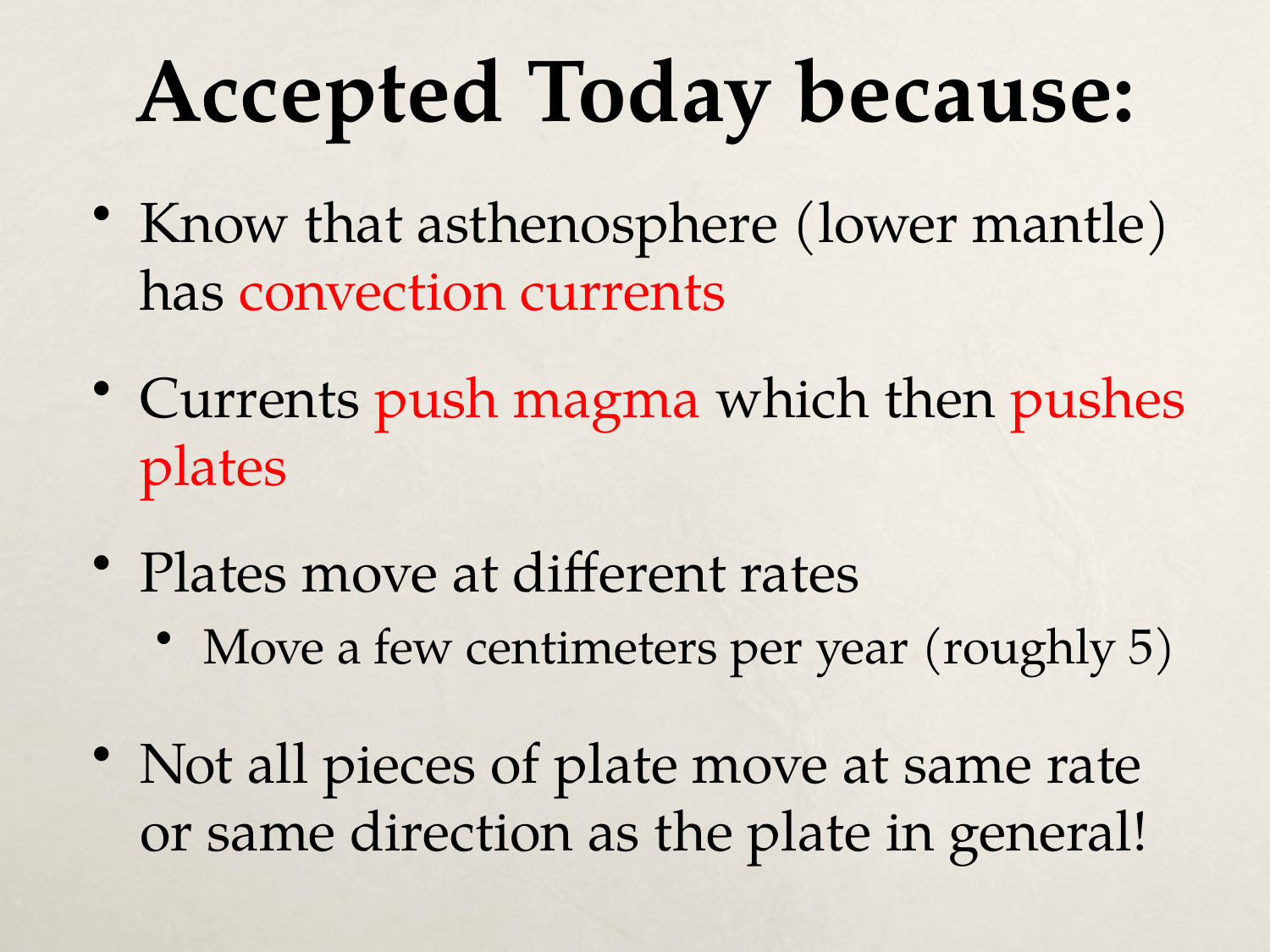

# Accepted Today because:
Know that asthenosphere (lower mantle) has convection currents

Currents push magma which then pushes plates

Plates move at different rates
Move a few centimeters per year (roughly 5)

Not all pieces of plate move at same rate or same direction as the plate in general!